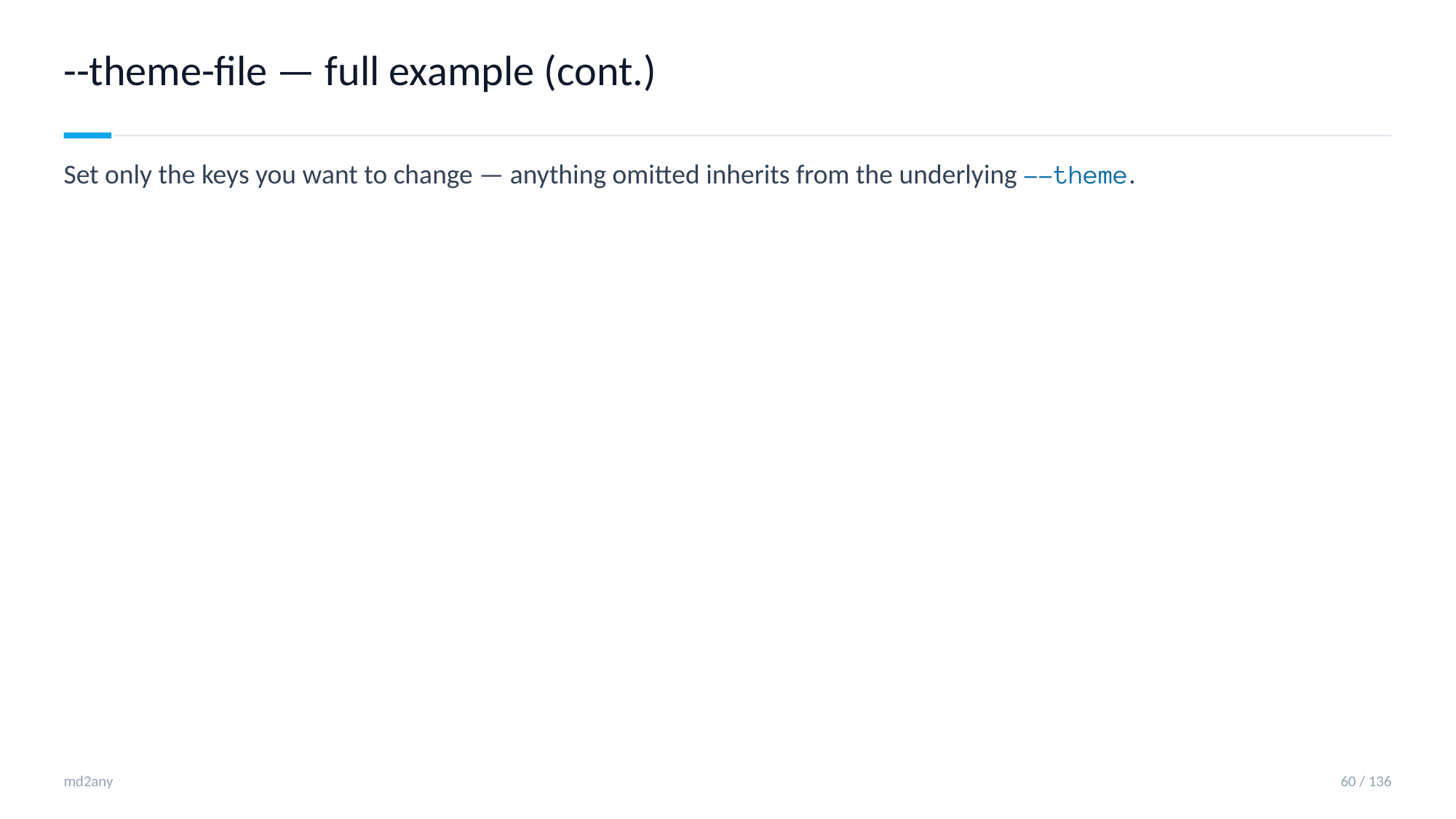

--theme-file — full example (cont.)

Set only the keys you want to change — anything omitted inherits from the underlying --theme.
md2any
60 / 136